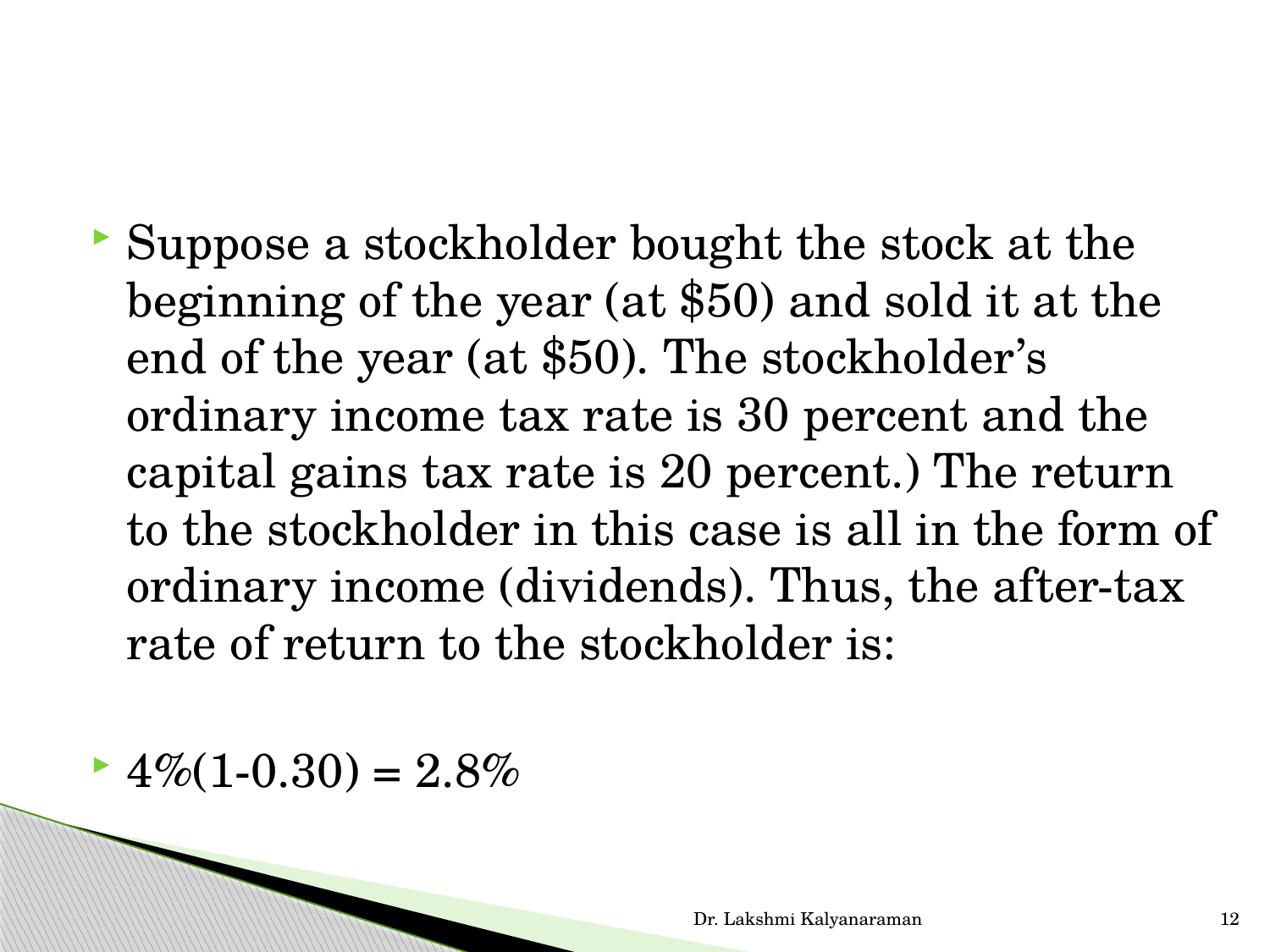

#
Suppose a stockholder bought the stock at the beginning of the year (at $50) and sold it at the end of the year (at $50). The stockholder’s ordinary income tax rate is 30 percent and the capital gains tax rate is 20 percent.) The return to the stockholder in this case is all in the form of ordinary income (dividends). Thus, the after-tax rate of return to the stockholder is:

4%(1-0.30) = 2.8%

Dr. Lakshmi Kalyanaraman
12